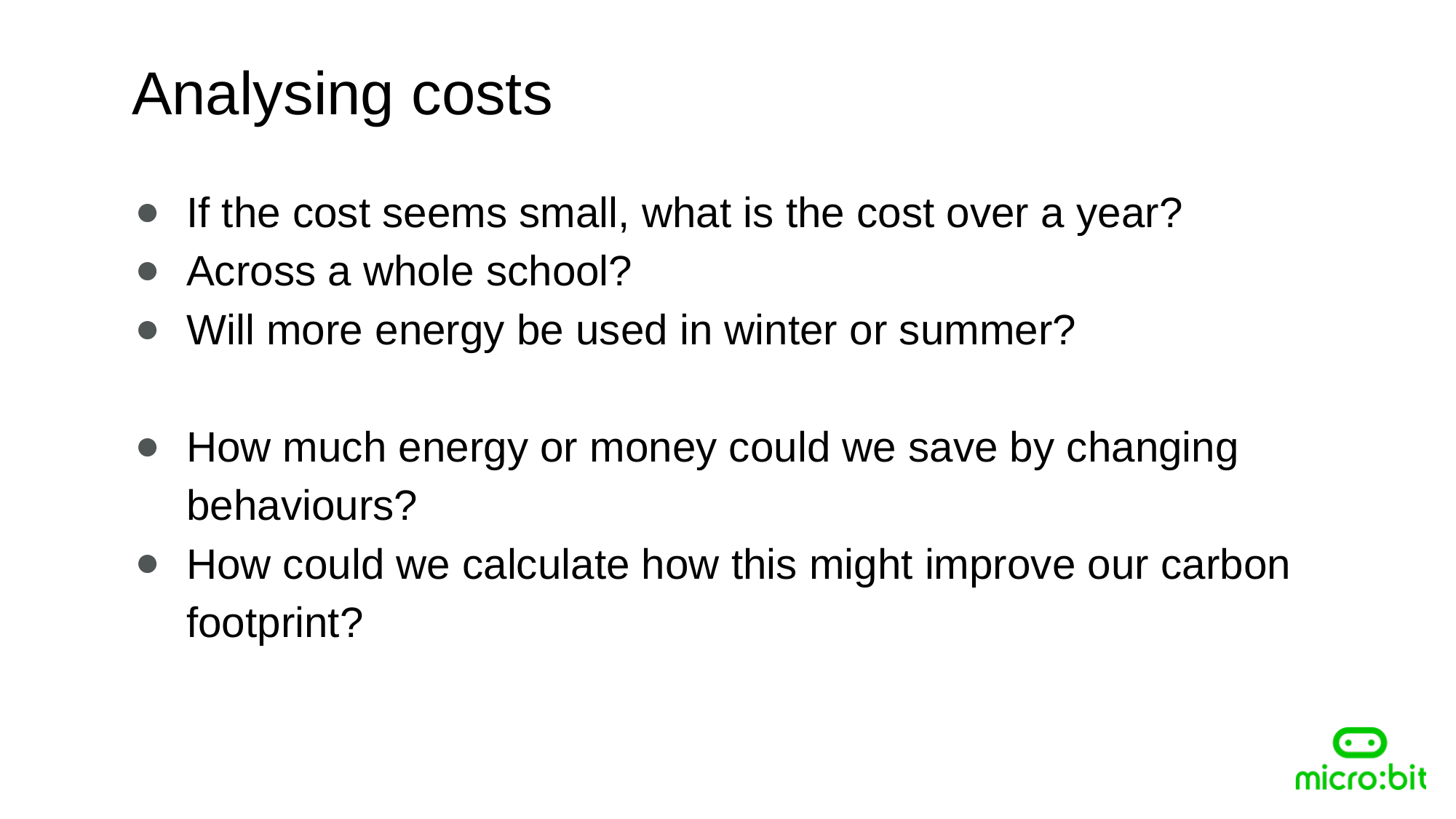

Analysing costs

If the cost seems small, what is the cost over a year?
Across a whole school?
Will more energy be used in winter or summer?

How much energy or money could we save by changing behaviours?
How could we calculate how this might improve our carbon footprint?